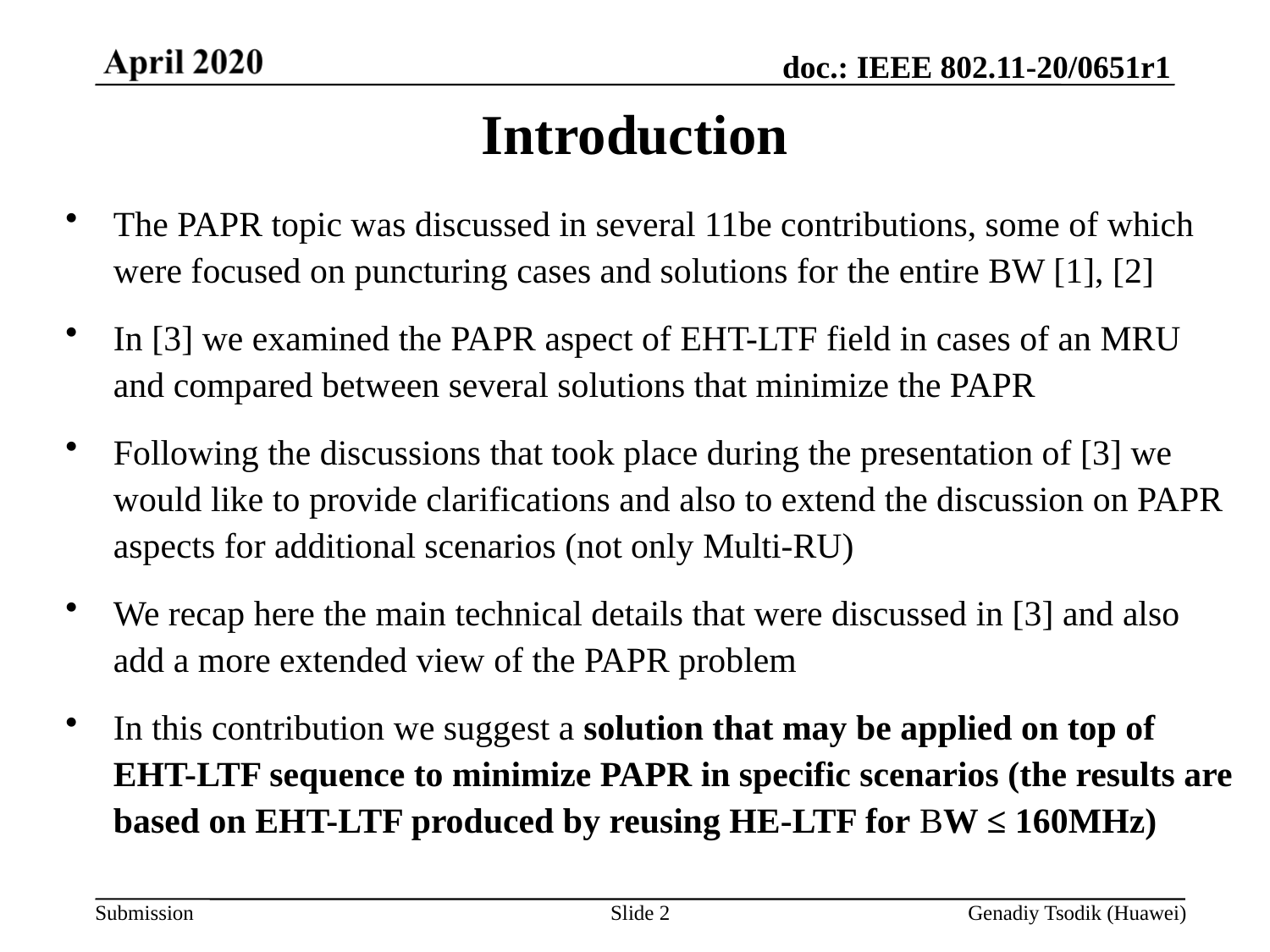

# Introduction
The PAPR topic was discussed in several 11be contributions, some of which were focused on puncturing cases and solutions for the entire BW [1], [2]
In [3] we examined the PAPR aspect of EHT-LTF field in cases of an MRU and compared between several solutions that minimize the PAPR
Following the discussions that took place during the presentation of [3] we would like to provide clarifications and also to extend the discussion on PAPR aspects for additional scenarios (not only Multi-RU)
We recap here the main technical details that were discussed in [3] and also add a more extended view of the PAPR problem
In this contribution we suggest a solution that may be applied on top of EHT-LTF sequence to minimize PAPR in specific scenarios (the results are based on EHT-LTF produced by reusing HE-LTF for BW ≤ 160MHz)
Slide 2
Genadiy Tsodik (Huawei)